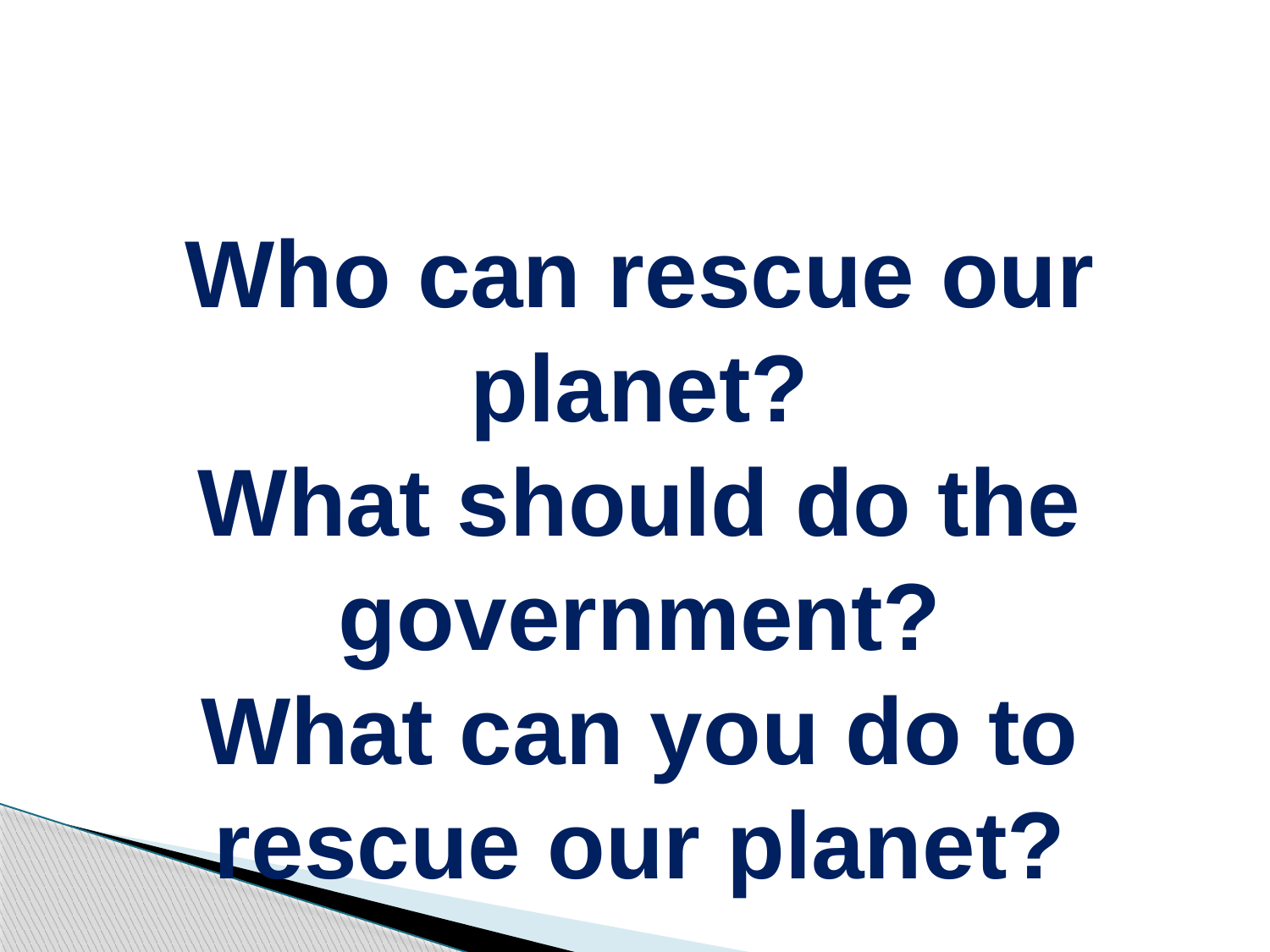

Who can rescue our planet?
What should do the government?
What can you do to rescue our planet?